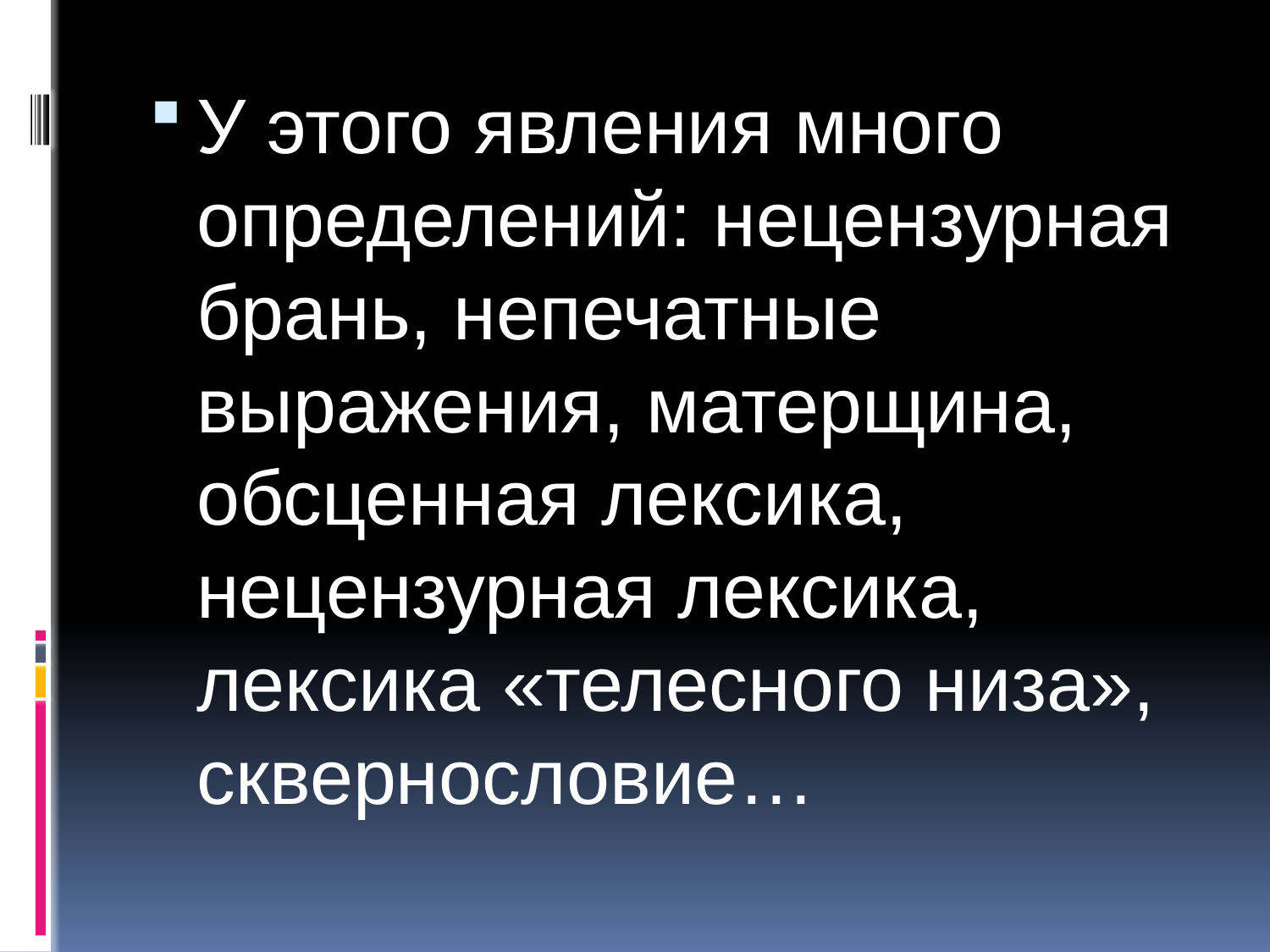

У этого явления много определений: нецензурная брань, непечатные выражения, матерщина, обсценная лексика, нецензурная лексика, лексика «телесного низа», сквернословие…
#